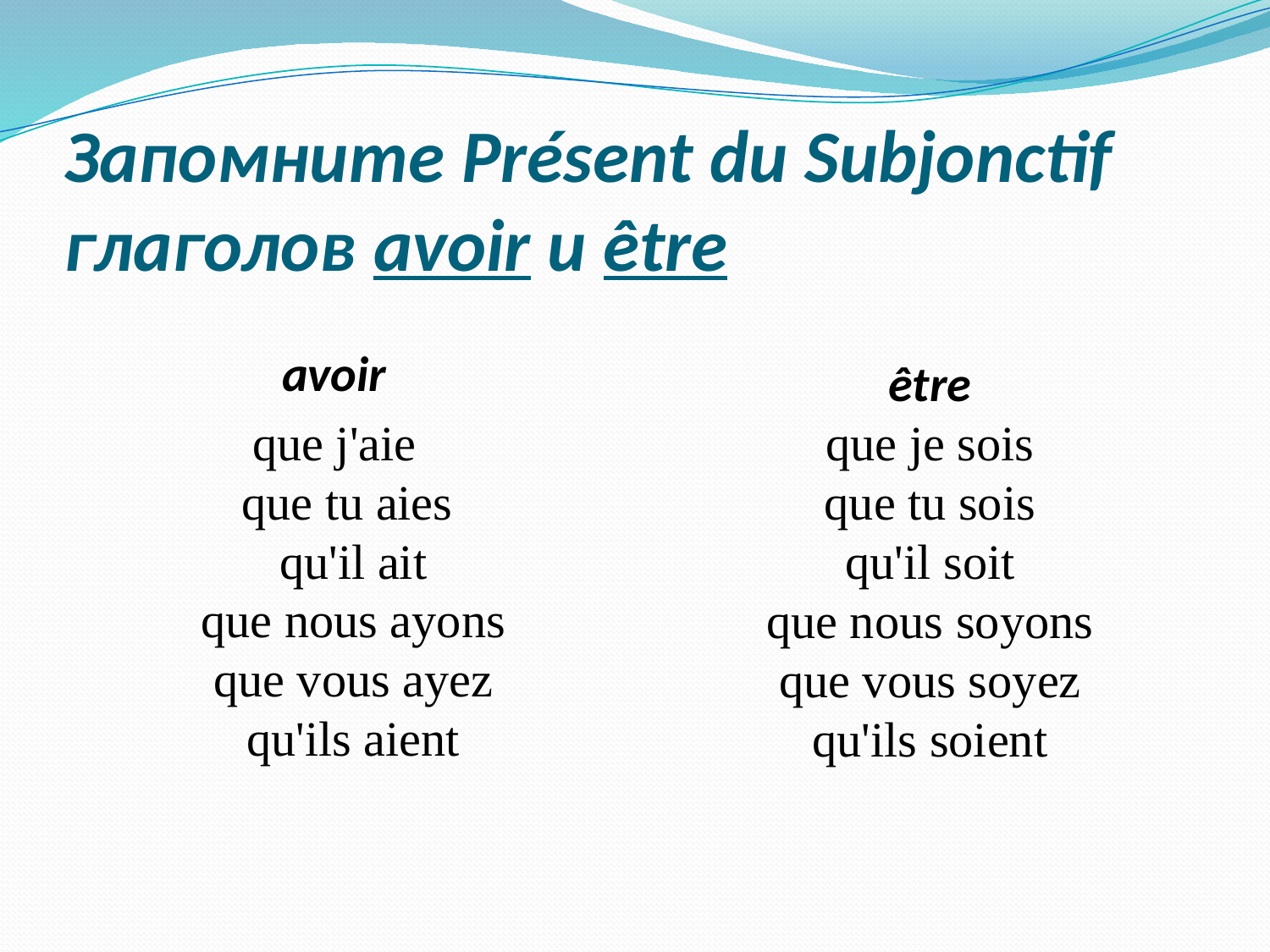

# Запомните Présent du Subjonctif глаголов avoir и être

avoir
que j'aie
que tu aies
qu'il ait
que nous ayons
que vous ayez
qu'ils aient
être
que je sois
que tu sois
qu'il soit
que nous soyons
que vous soyez
qu'ils soient